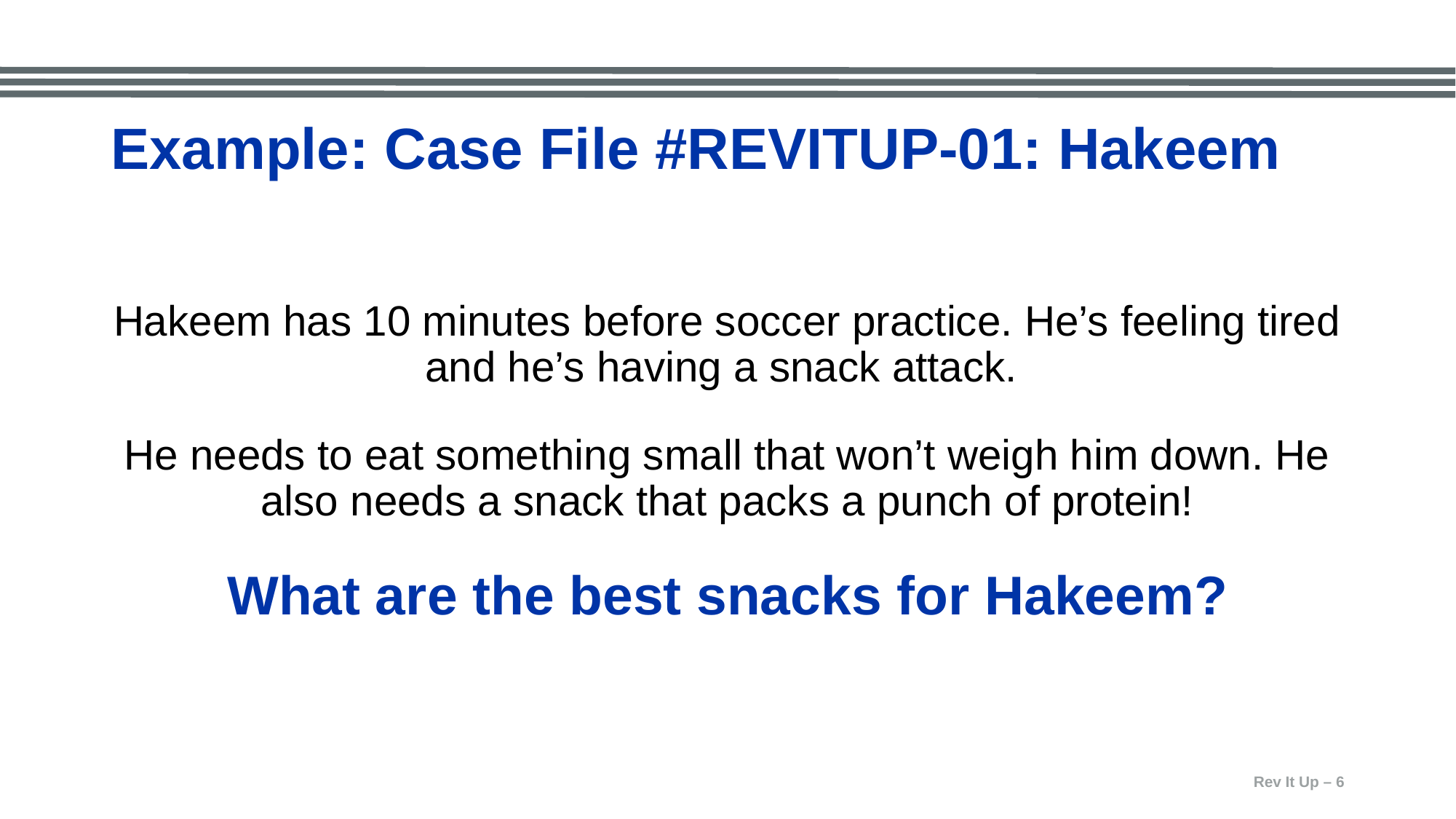

# Example: Case File #REVITUP-01: Hakeem
Hakeem has 10 minutes before soccer practice. He’s feeling tired and he’s having a snack attack.
He needs to eat something small that won’t weigh him down. He also needs a snack that packs a punch of protein!
What are the best snacks for Hakeem?
Rev It Up – 6